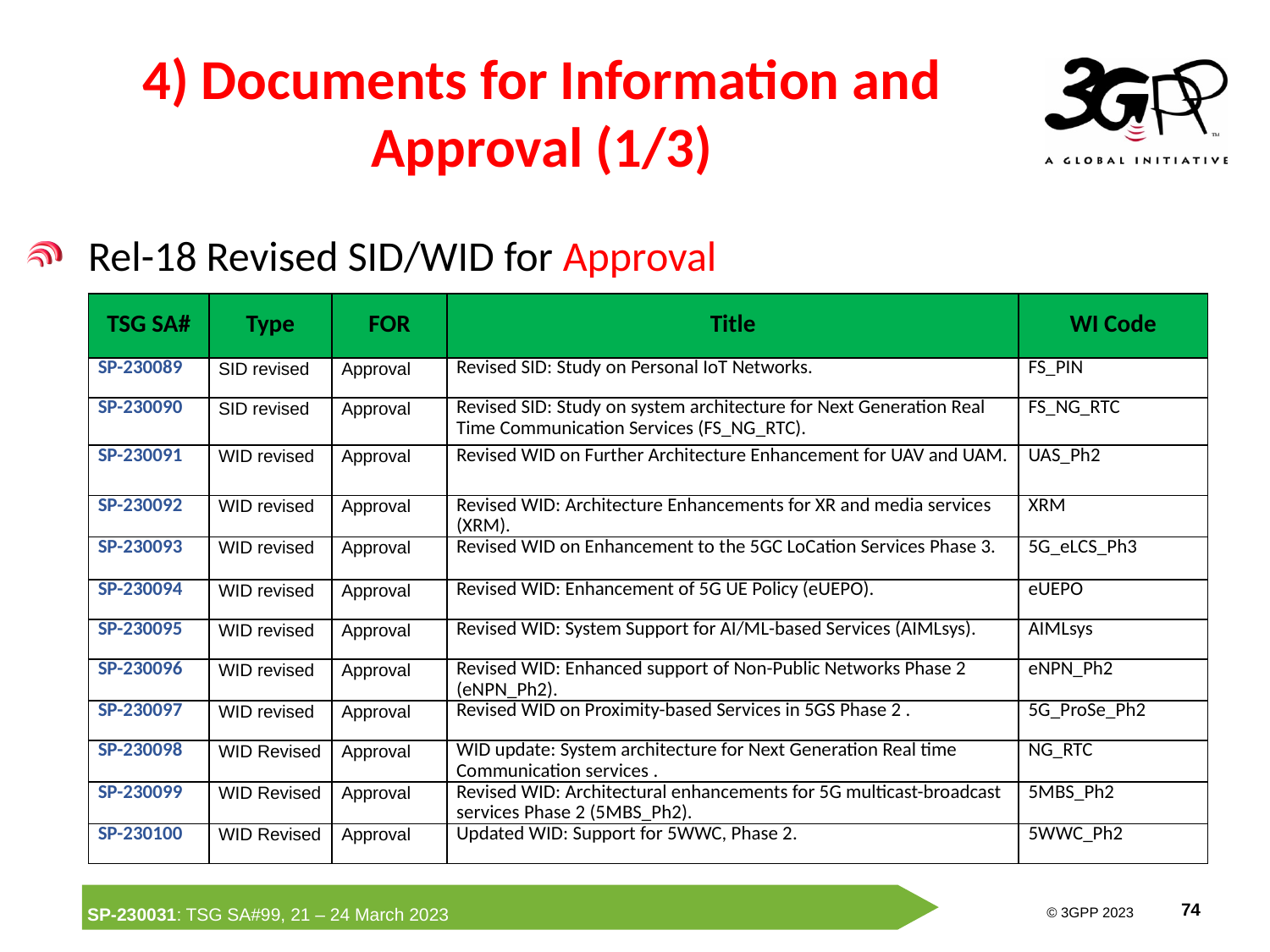

# 4) Documents for Information and Approval (1/3)
Rel-18 Revised SID/WID for Approval

| TSG SA# | Type | FOR | Title | WI Code |
| --- | --- | --- | --- | --- |
| SP-230089 | SID revised | Approval | Revised SID: Study on Personal IoT Networks. | FS\_PIN |
| SP-230090 | SID revised | Approval | Revised SID: Study on system architecture for Next Generation Real Time Communication Services (FS\_NG\_RTC). | FS\_NG\_RTC |
| SP-230091 | WID revised | Approval | Revised WID on Further Architecture Enhancement for UAV and UAM. | UAS\_Ph2 |
| SP-230092 | WID revised | Approval | Revised WID: Architecture Enhancements for XR and media services (XRM). | XRM |
| SP-230093 | WID revised | Approval | Revised WID on Enhancement to the 5GC LoCation Services Phase 3. | 5G\_eLCS\_Ph3 |
| SP-230094 | WID revised | Approval | Revised WID: Enhancement of 5G UE Policy (eUEPO). | eUEPO |
| SP-230095 | WID revised | Approval | Revised WID: System Support for AI/ML-based Services (AIMLsys). | AIMLsys |
| SP-230096 | WID revised | Approval | Revised WID: Enhanced support of Non-Public Networks Phase 2 (eNPN\_Ph2). | eNPN\_Ph2 |
| SP-230097 | WID revised | Approval | Revised WID on Proximity-based Services in 5GS Phase 2 . | 5G\_ProSe\_Ph2 |
| SP-230098 | WID Revised | Approval | WID update: System architecture for Next Generation Real time Communication services . | NG\_RTC |
| SP-230099 | WID Revised | Approval | Revised WID: Architectural enhancements for 5G multicast-broadcast services Phase 2 (5MBS\_Ph2). | 5MBS\_Ph2 |
| SP-230100 | WID Revised | Approval | Updated WID: Support for 5WWC, Phase 2. | 5WWC\_Ph2 |